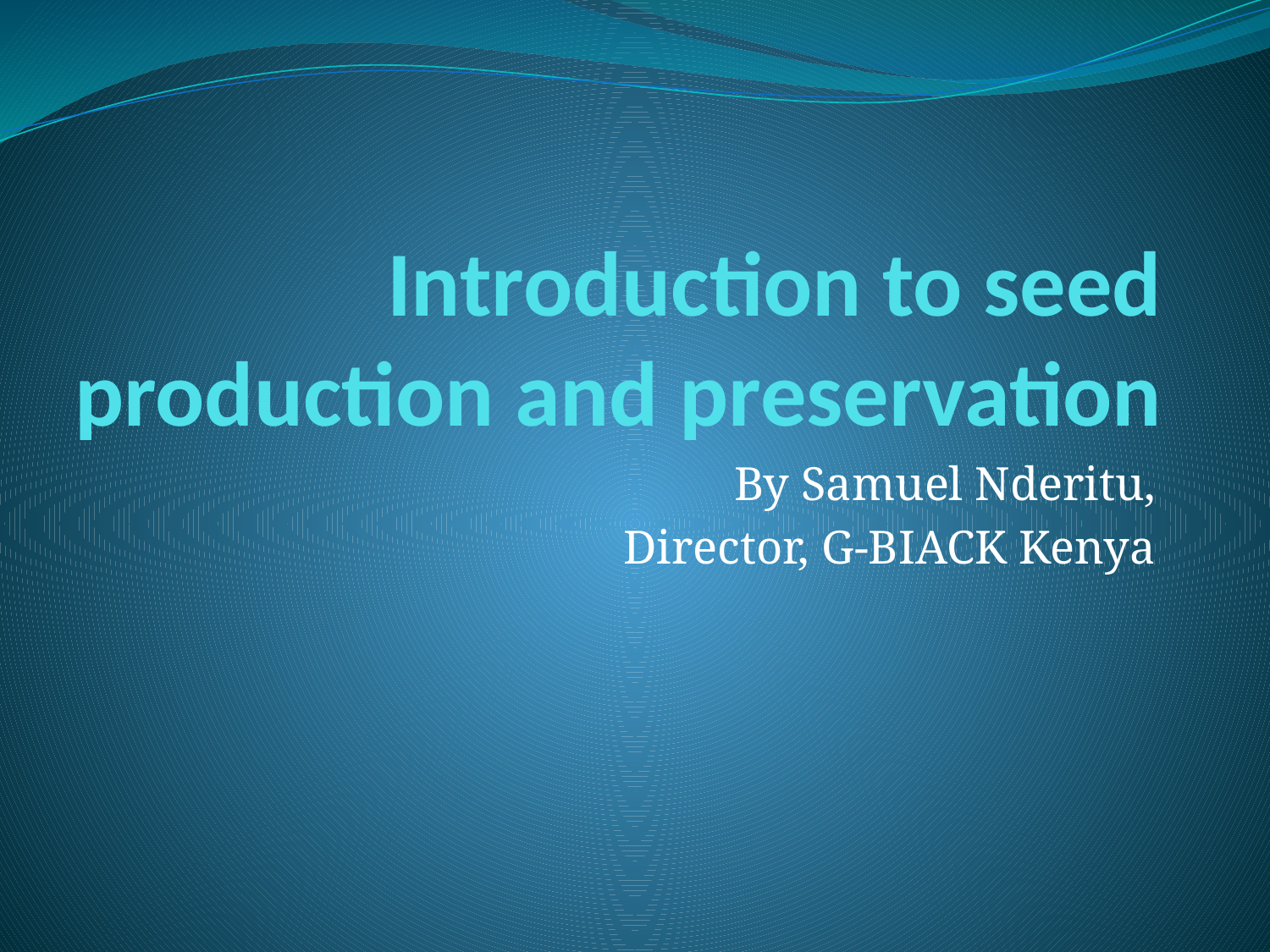

# Introduction to seed production and preservation
By Samuel Nderitu,
Director, G-BIACK Kenya